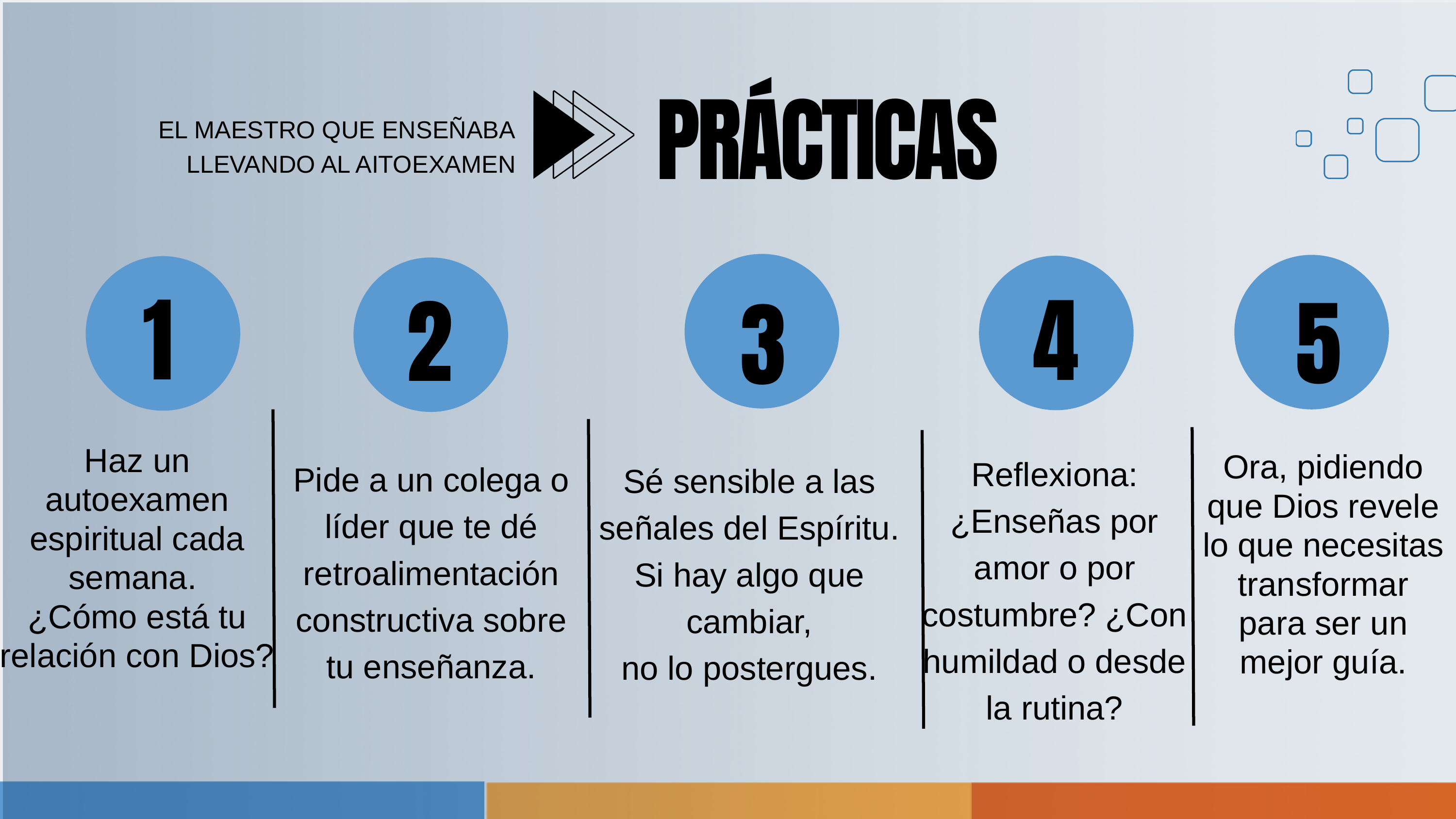

PRÁCTICAS

EL MAESTRO QUE ENSEÑABA
LLEVANDO AL AITOEXAMEN

1
4
2
5
3

Haz un autoexamen espiritual cada semana.
¿Cómo está tu
relación con Dios?
Reflexiona: ¿Enseñas por amor o por costumbre? ¿Con humildad o desde la rutina?
Ora, pidiendo que Dios revele lo que necesitas transformar
para ser un mejor guía.

Pide a un colega o líder que te dé retroalimentación constructiva sobre tu enseñanza.
Sé sensible a las señales del Espíritu. Si hay algo que cambiar,
no lo postergues.